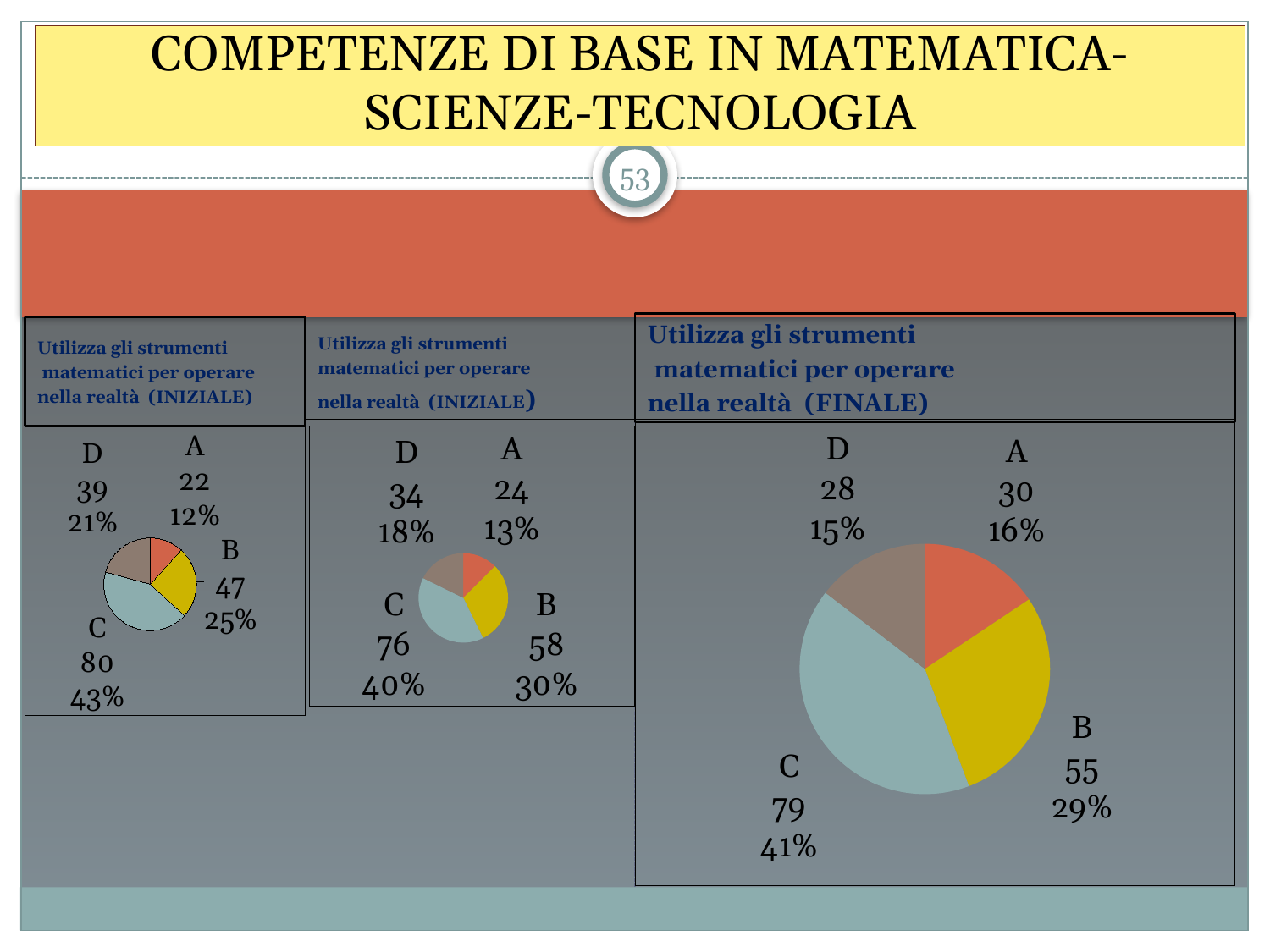

# COMPETENZE DI BASE IN MATEMATICA-SCIENZE-TECNOLOGIA
53
Utilizza gli strumenti
 matematici per operare
nella realtà  (FINALE)
Utilizza gli strumenti
matematici per operare
nella realtà  (INIZIALE)
Utilizza gli strumenti
 matematici per operare
nella realtà  (INIZIALE)

### Chart

| Category | Vendite |
|---|---|
| A | 30.0 |
| B | 55.0 |
| C | 79.0 |
| D | 28.0 |

### Chart

| Category | Vendite |
|---|---|
| A | 22.0 |
| B | 47.0 |
| C | 80.0 |
| D | 39.0 |

### Chart

| Category | Vendite |
|---|---|
| A | 24.0 |
| B | 58.0 |
| C | 76.0 |
| D | 34.0 |